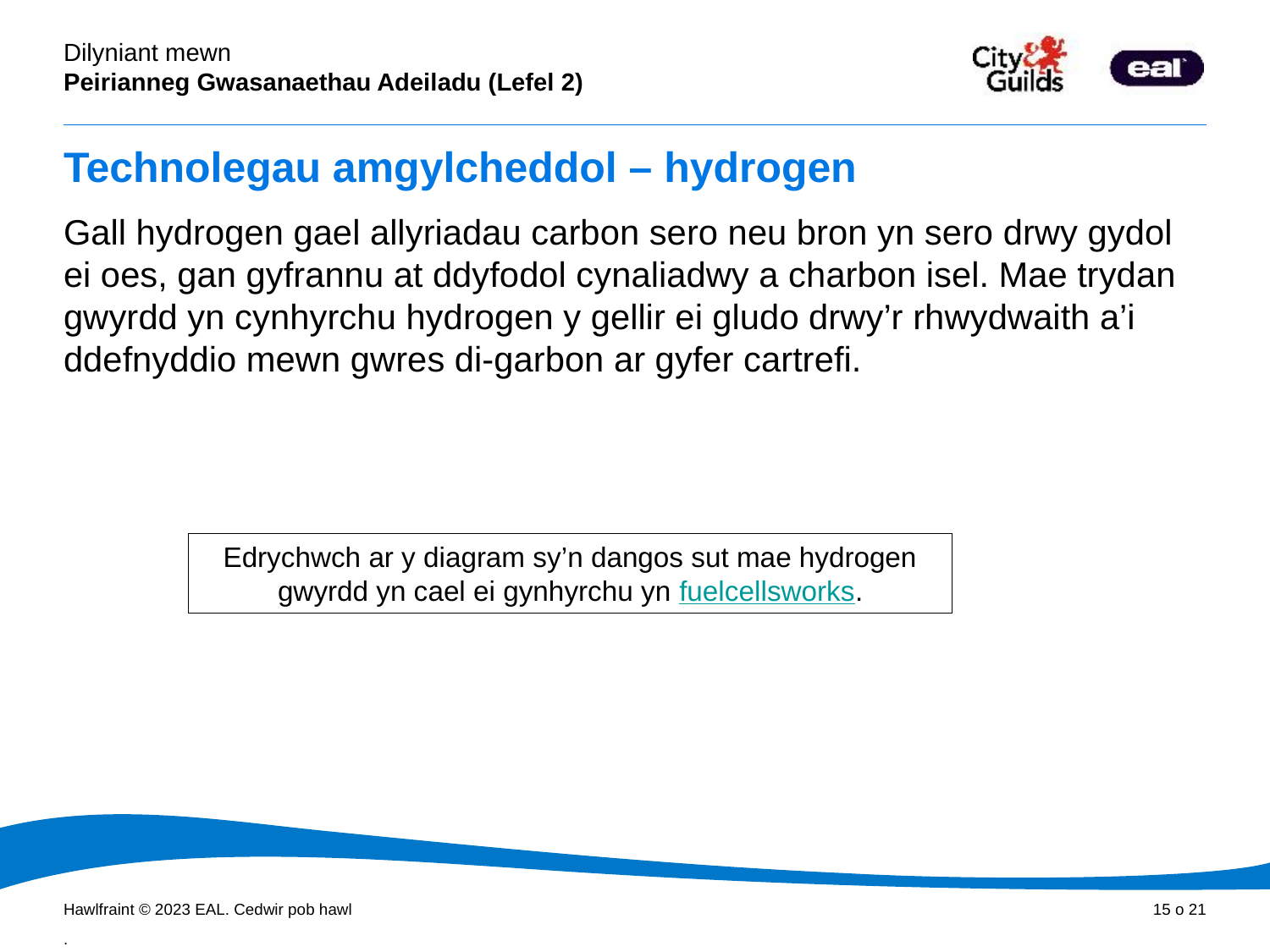

# Technolegau amgylcheddol – hydrogen
Gall hydrogen gael allyriadau carbon sero neu bron yn sero drwy gydol ei oes, gan gyfrannu at ddyfodol cynaliadwy a charbon isel. Mae trydan gwyrdd yn cynhyrchu hydrogen y gellir ei gludo drwy’r rhwydwaith a’i ddefnyddio mewn gwres di-garbon ar gyfer cartrefi.
Edrychwch ar y diagram sy’n dangos sut mae hydrogen gwyrdd yn cael ei gynhyrchu yn fuelcellsworks.